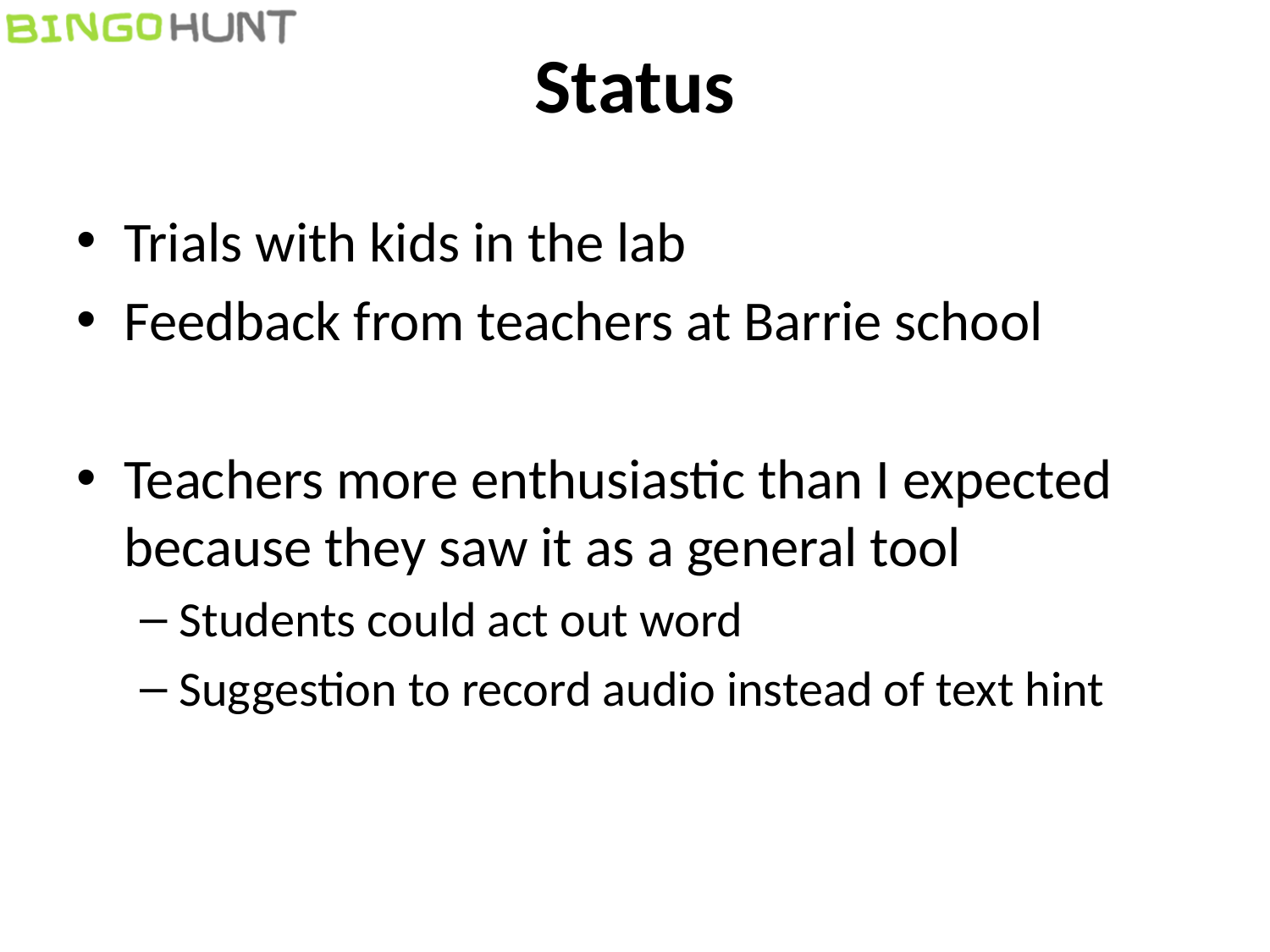

# Status
Trials with kids in the lab
Feedback from teachers at Barrie school

Teachers more enthusiastic than I expected because they saw it as a general tool
Students could act out word
Suggestion to record audio instead of text hint